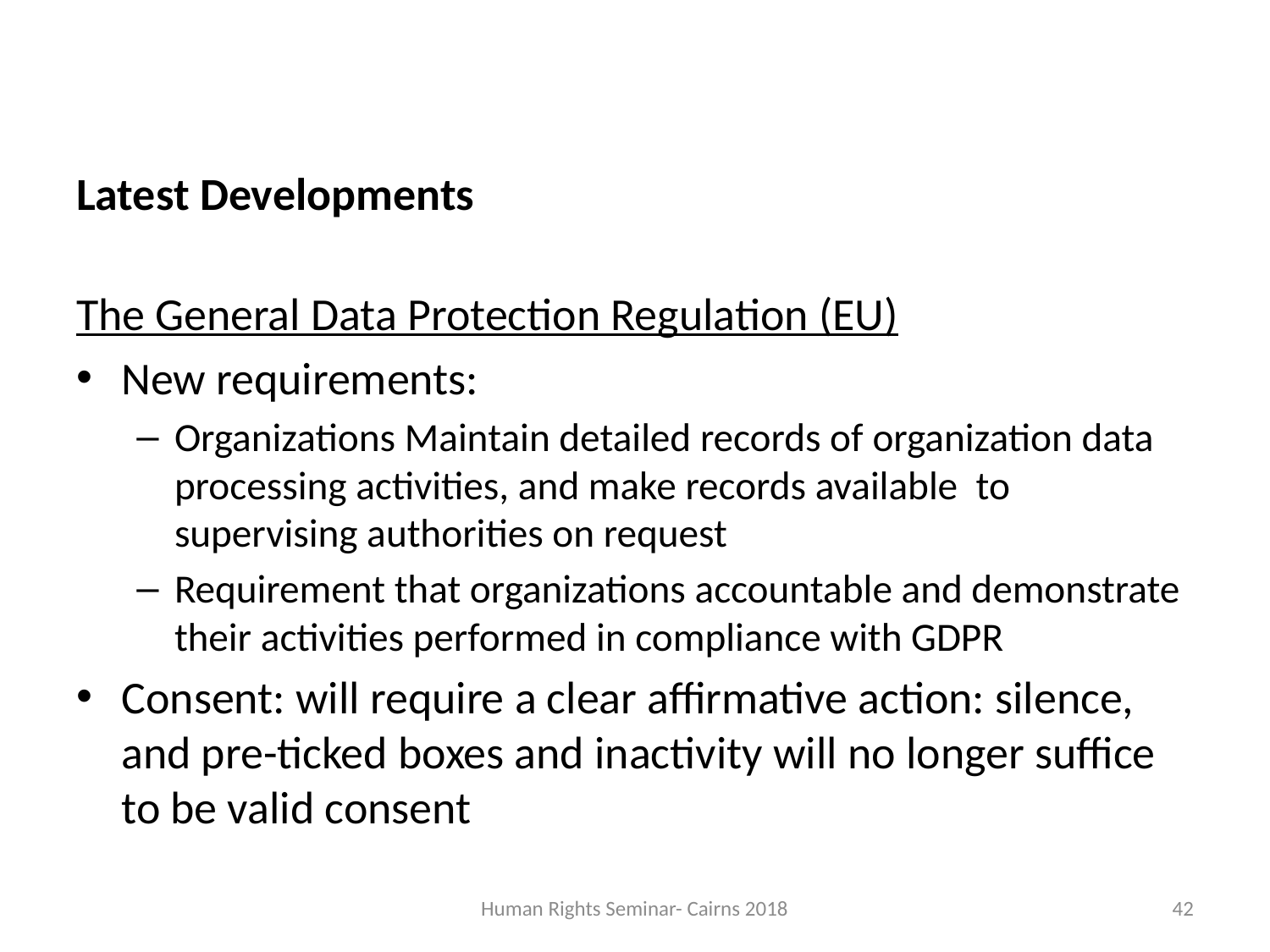

Latest Developments

The General Data Protection Regulation (EU)
New requirements:
Organizations Maintain detailed records of organization data processing activities, and make records available  to supervising authorities on request
Requirement that organizations accountable and demonstrate their activities performed in compliance with GDPR
Consent: will require a clear affirmative action: silence, and pre-ticked boxes and inactivity will no longer suffice to be valid consent

Human Rights Seminar- Cairns 2018
42